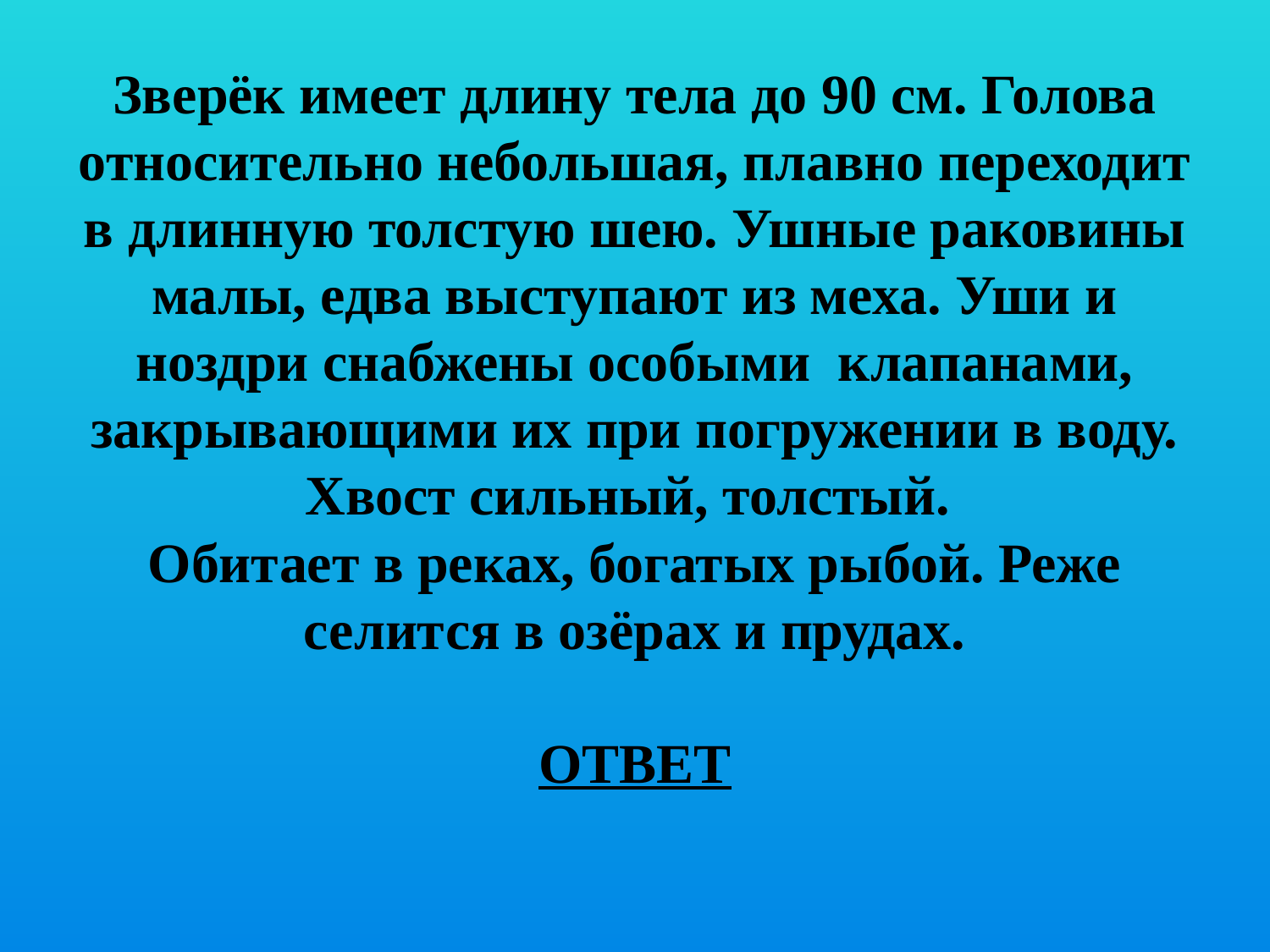

# Зверёк имеет длину тела до 90 см. Голова относительно небольшая, плавно переходит в длинную толстую шею. Ушные раковины малы, едва выступают из меха. Уши и ноздри снабжены особыми  клапанами, закрывающими их при погружении в воду. Хвост сильный, толстый. Обитает в реках, богатых рыбой. Реже селится в озёрах и прудах. ОТВЕТ